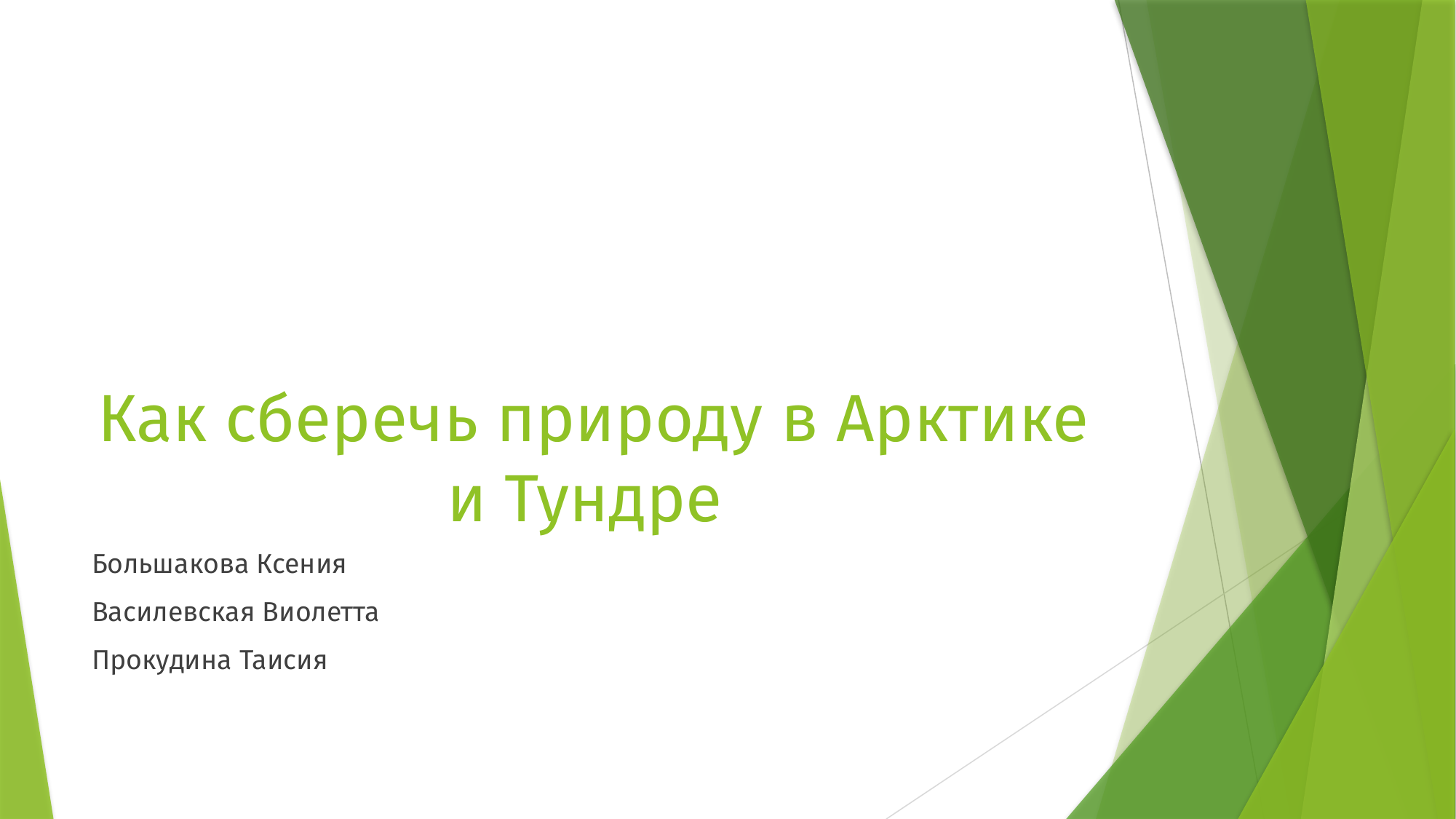

# Как сберечь природу в Арктике и Тундре
Большакова Ксения
Василевская Виолетта
Прокудина Таисия